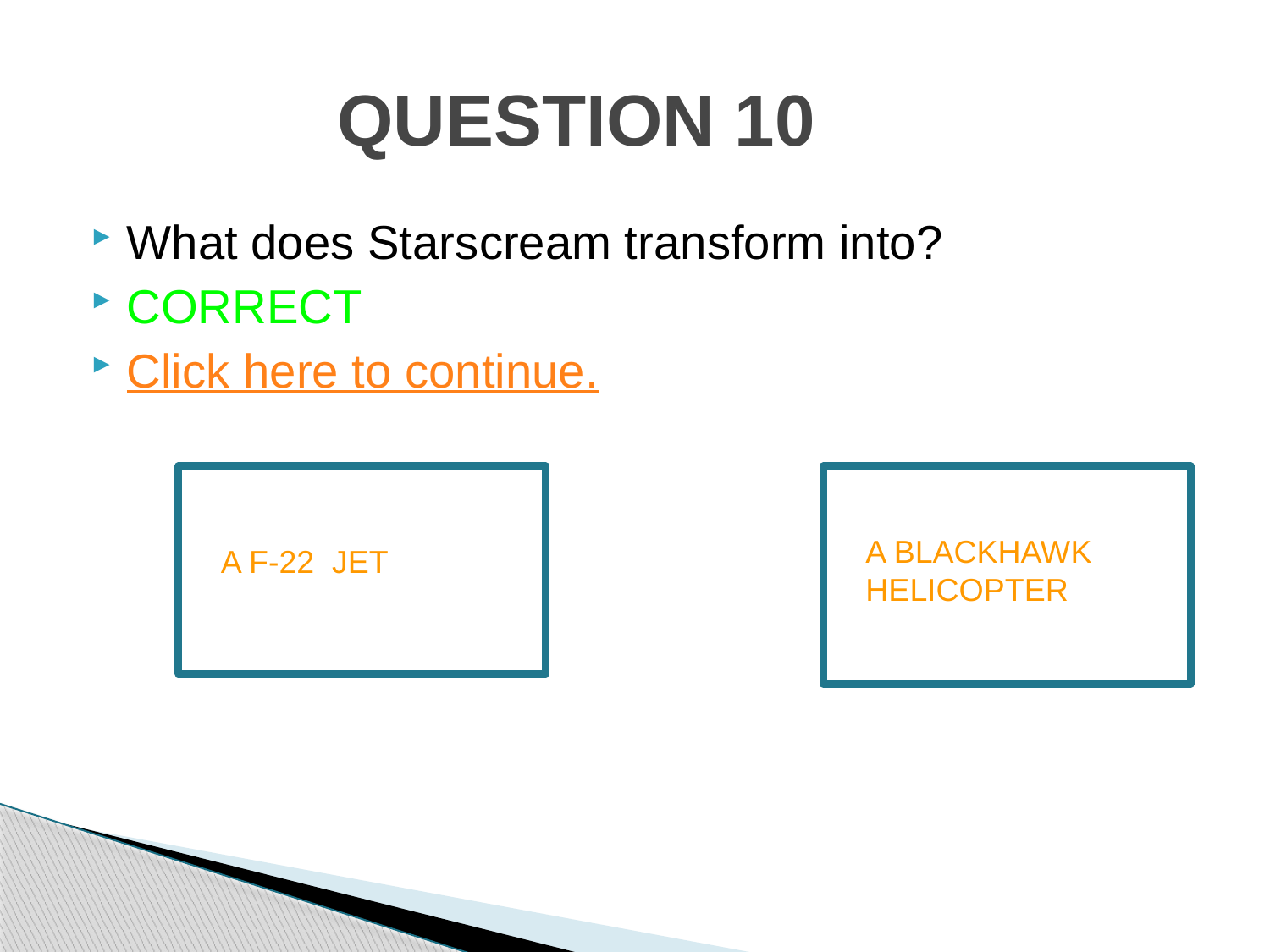

# QUESTION 10
What does Starscream transform into?
CORRECT
Click here to continue.

A BLACKHAWK HELICOPTER
A F-22  JET